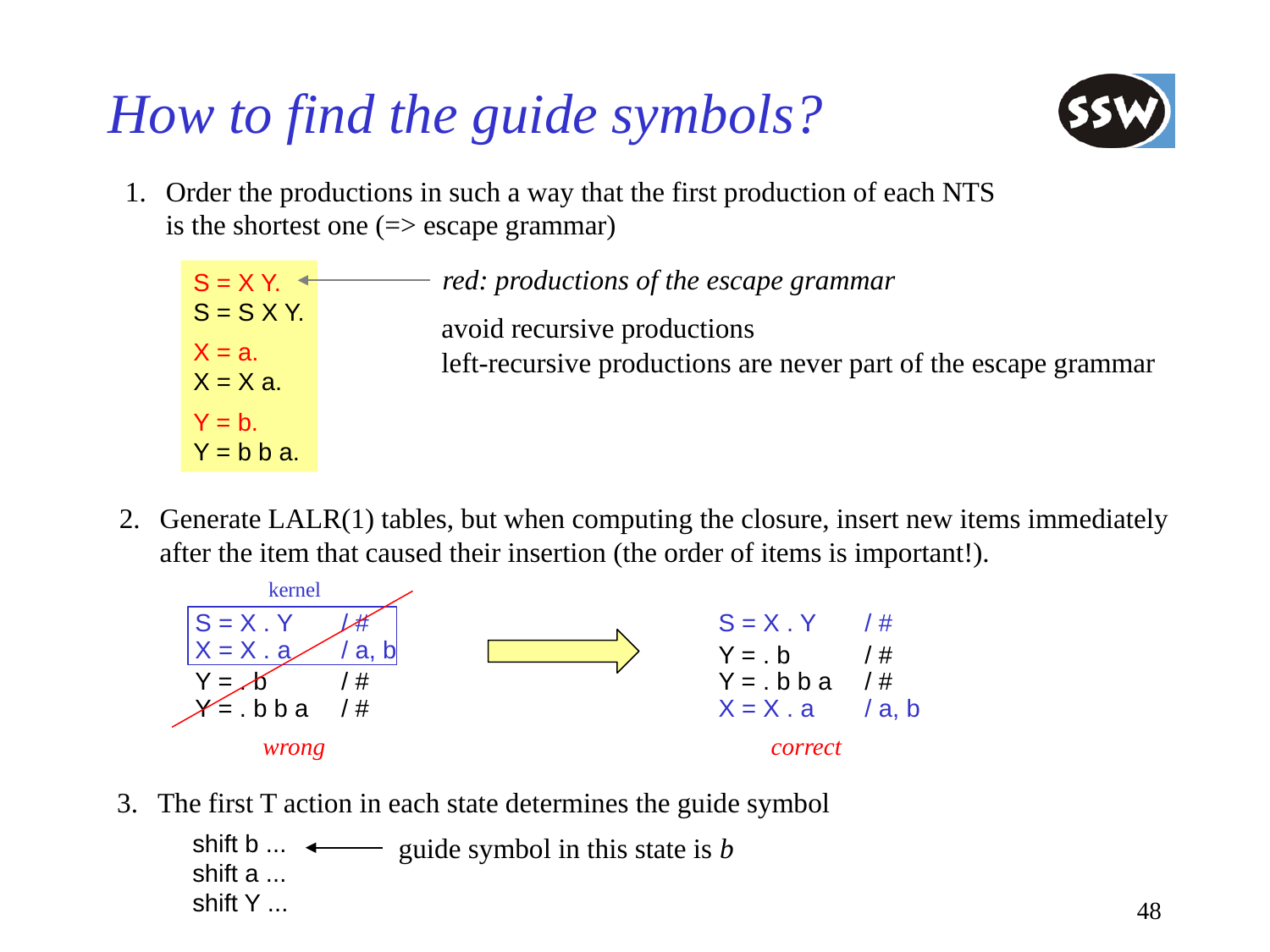

# How to find the guide symbols?
1.	Order the productions in such a way that the first production of each NTS
	is the shortest one (=> escape grammar)
red: productions of the escape grammar
S = X Y.
S = S X Y.
X = a.
X = X a.
Y = b.
Y = b b a.
avoid recursive productions
left-recursive productions are never part of the escape grammar
2.	Generate LALR(1) tables, but when computing the closure, insert new items immediately
	after the item that caused their insertion (the order of items is important!).
kernel
		S = X . Y	/ #
		X = X . a	/ a, b
		Y = . b	/ #
		Y = . b b a	/ #

		S = X . Y	/ #
		Y = . b	/ #
		Y = . b b a	/ #
		X = X . a	/ a, b

wrong
correct
3.	The first T action in each state determines the guide symbol
shift b ...
shift a ...
shift Y ...
guide symbol in this state is b
48